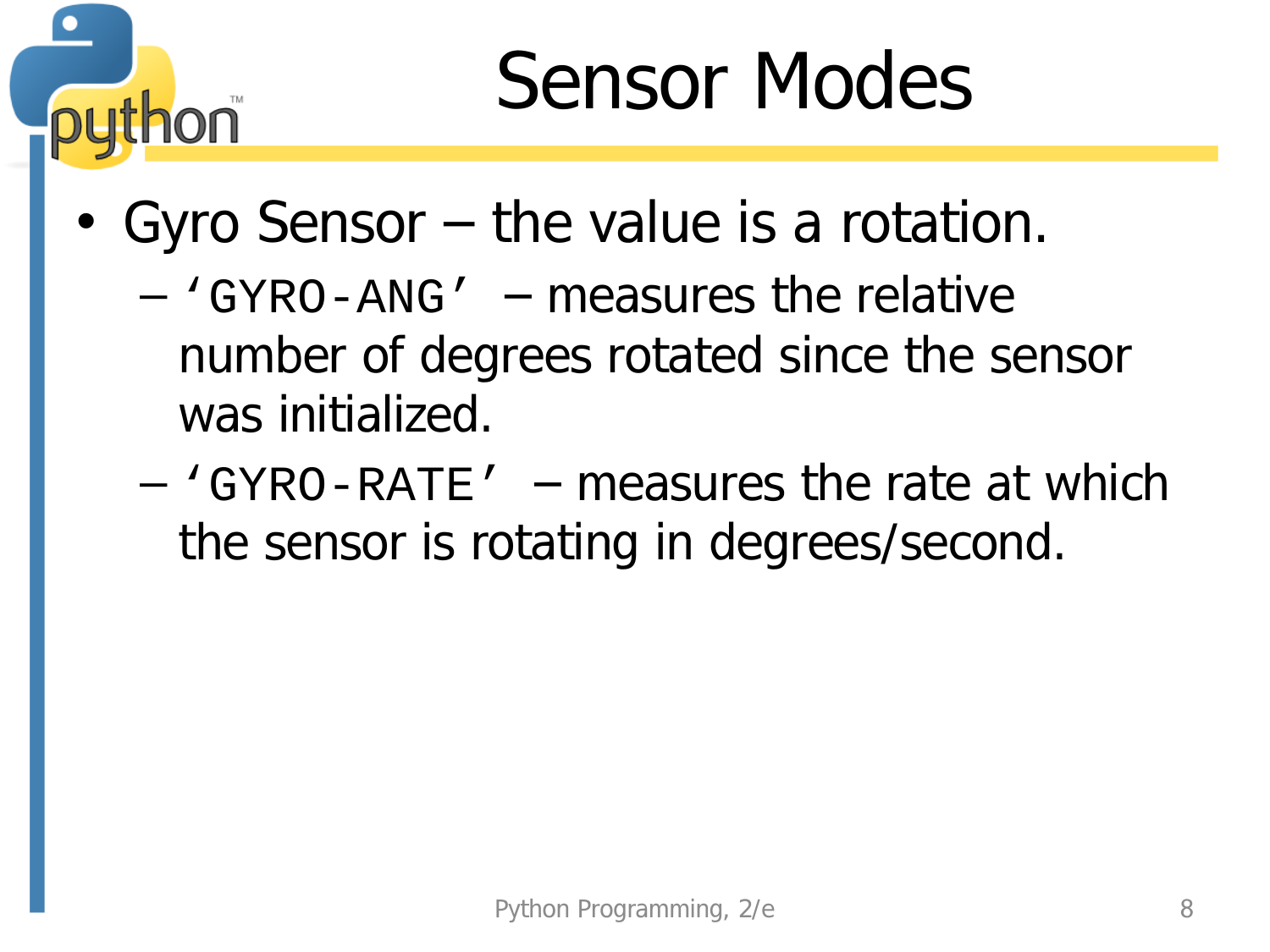

# Sensor Modes
Gyro Sensor – the value is a rotation.
‘GYRO-ANG’ – measures the relative number of degrees rotated since the sensor was initialized.
‘GYRO-RATE’ – measures the rate at which the sensor is rotating in degrees/second.

Python Programming, 2/e
8